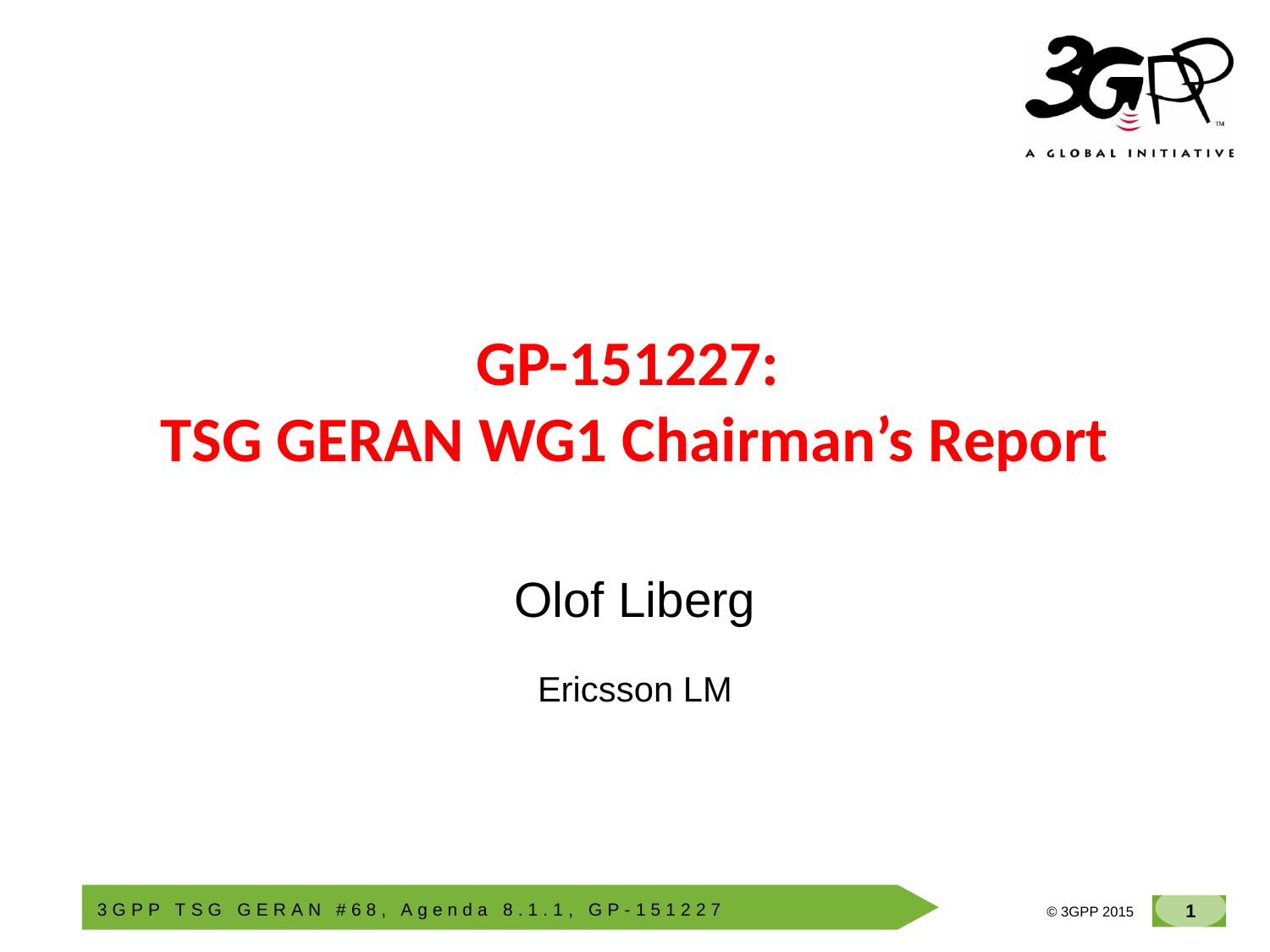

# GP-151227: TSG GERAN WG1 Chairman’s Report
Olof Liberg

Ericsson LM